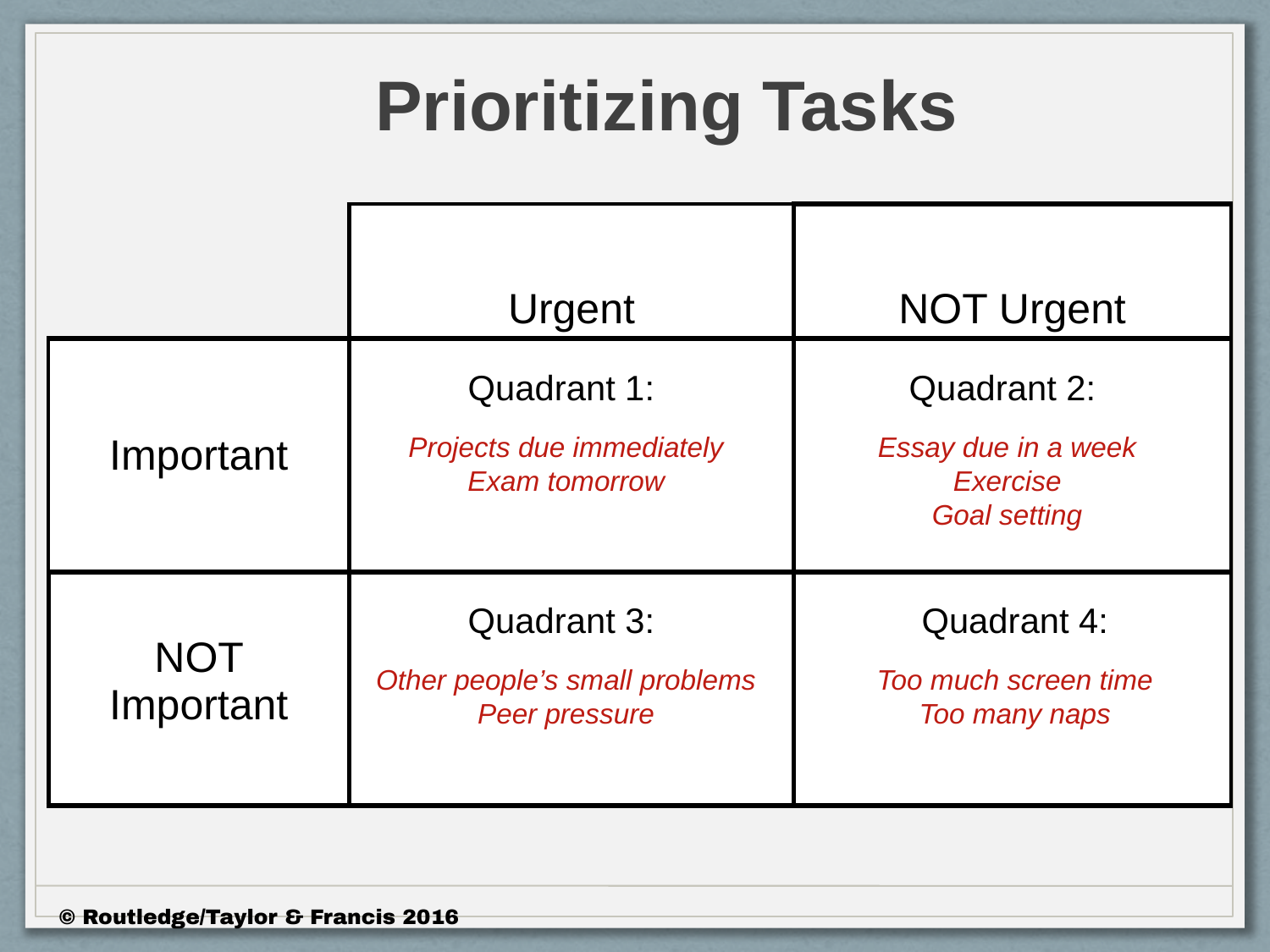

Prioritizing Tasks
|  | Urgent | NOT Urgent |
| --- | --- | --- |
| Important |  |  |
| NOT Important |  |  |
Quadrant 1:

Projects due immediately
Exam tomorrow
Quadrant 2:

Essay due in a week
Exercise
Goal setting
Quadrant 3:

Other people’s small problems
Peer pressure
Quadrant 4:

Too much screen time
Too many naps

© Routledge/Taylor & Francis 2016